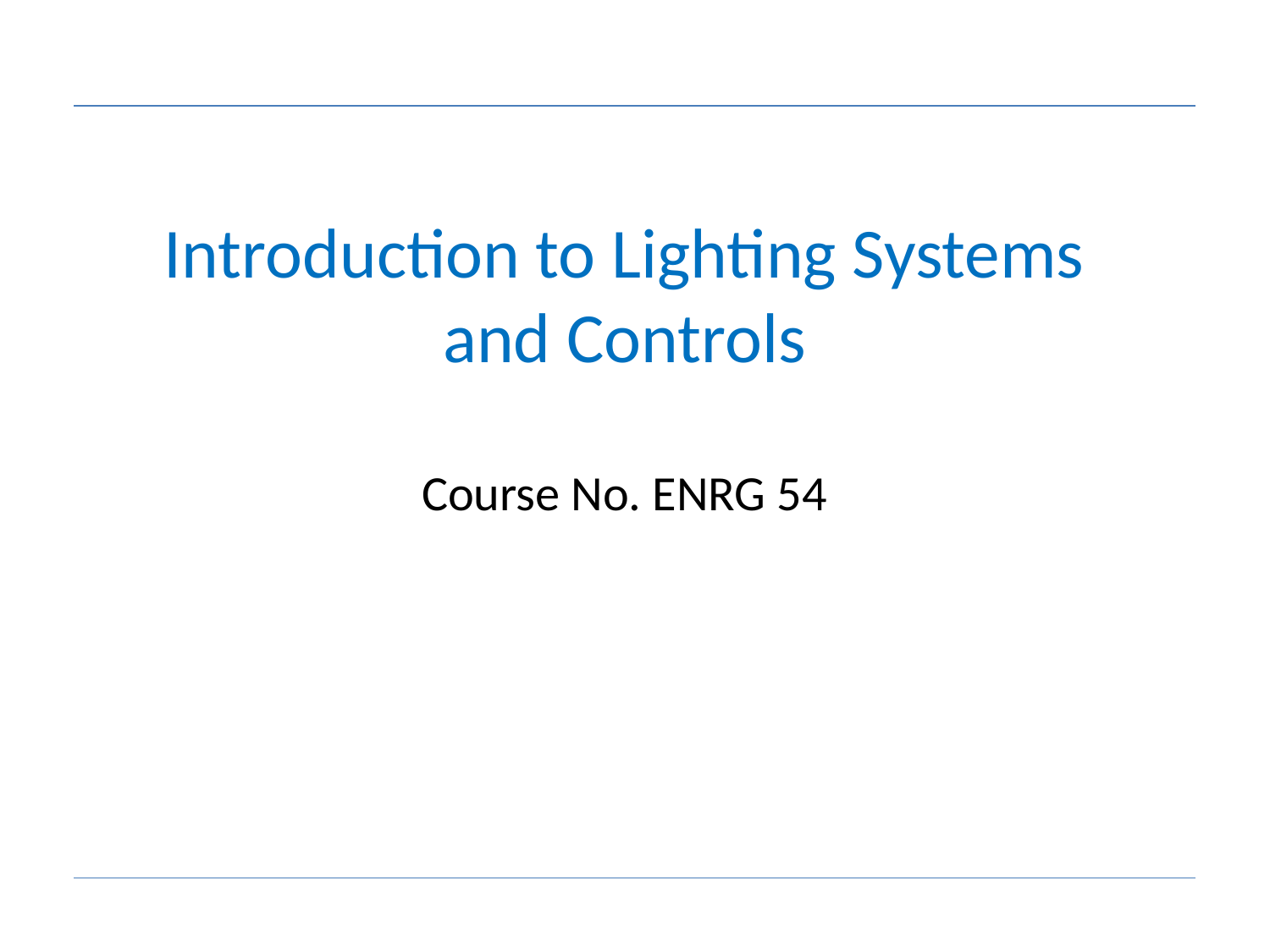

Introduction to Lighting Systems and Controls

Course No. ENRG 54